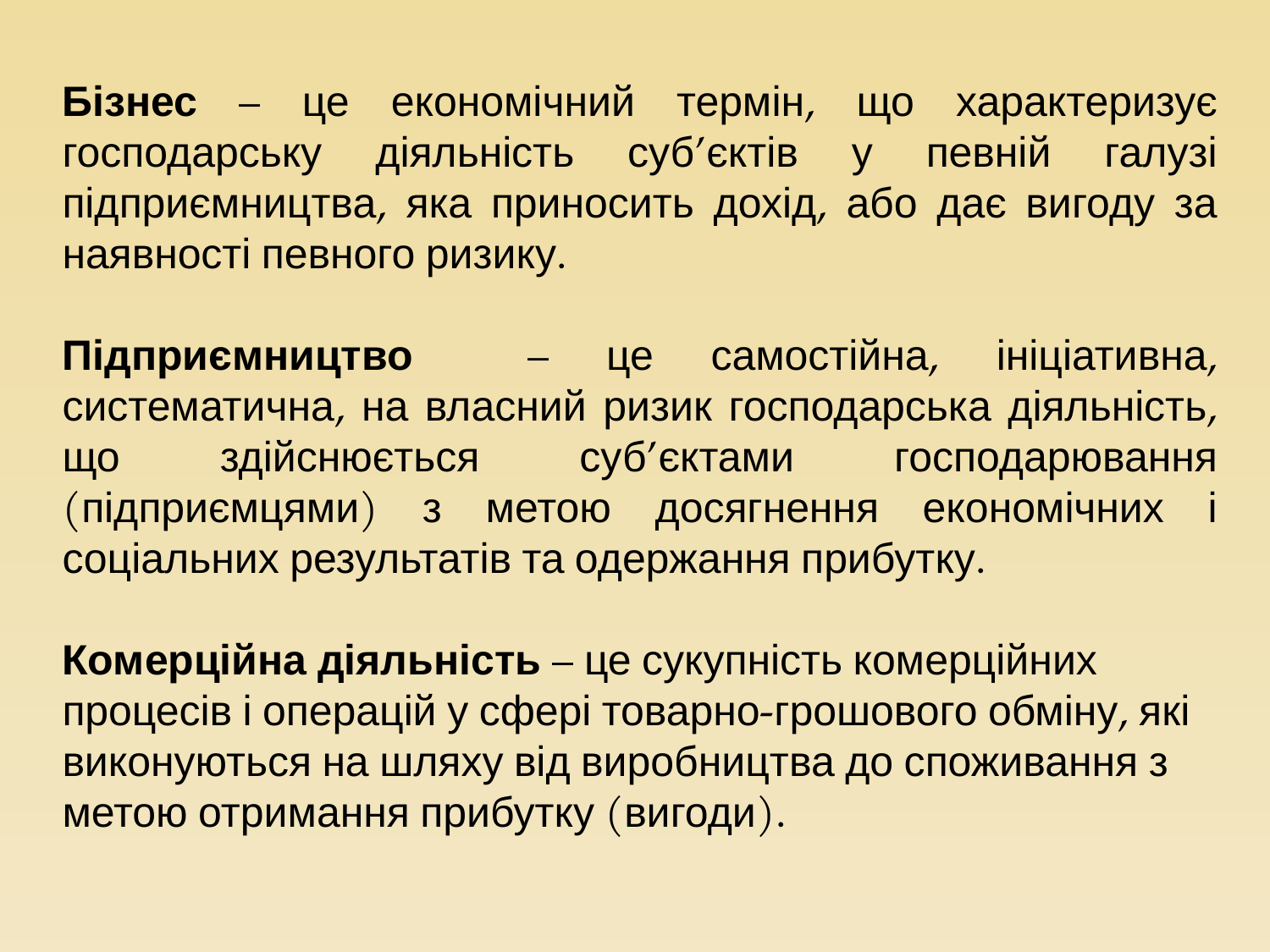

Бізнес – це економічний термін, що характеризує господарську діяльність суб’єктів у певній галузі підприємництва, яка приносить дохід, або дає вигоду за наявності певного ризику.

Підприємництво  – це самостійна, ініціативна, систематична, на власний ризик господарська діяльність, що здійснюється суб’єктами господарювання (підприємцями) з метою досягнення економічних і соціальних результатів та одержання прибутку.

Комерційна діяльність – це сукупність комерційних процесів і операцій у сфері товарно-грошового обміну, які виконуються на шляху від виробництва до споживання з метою отримання прибутку (вигоди).